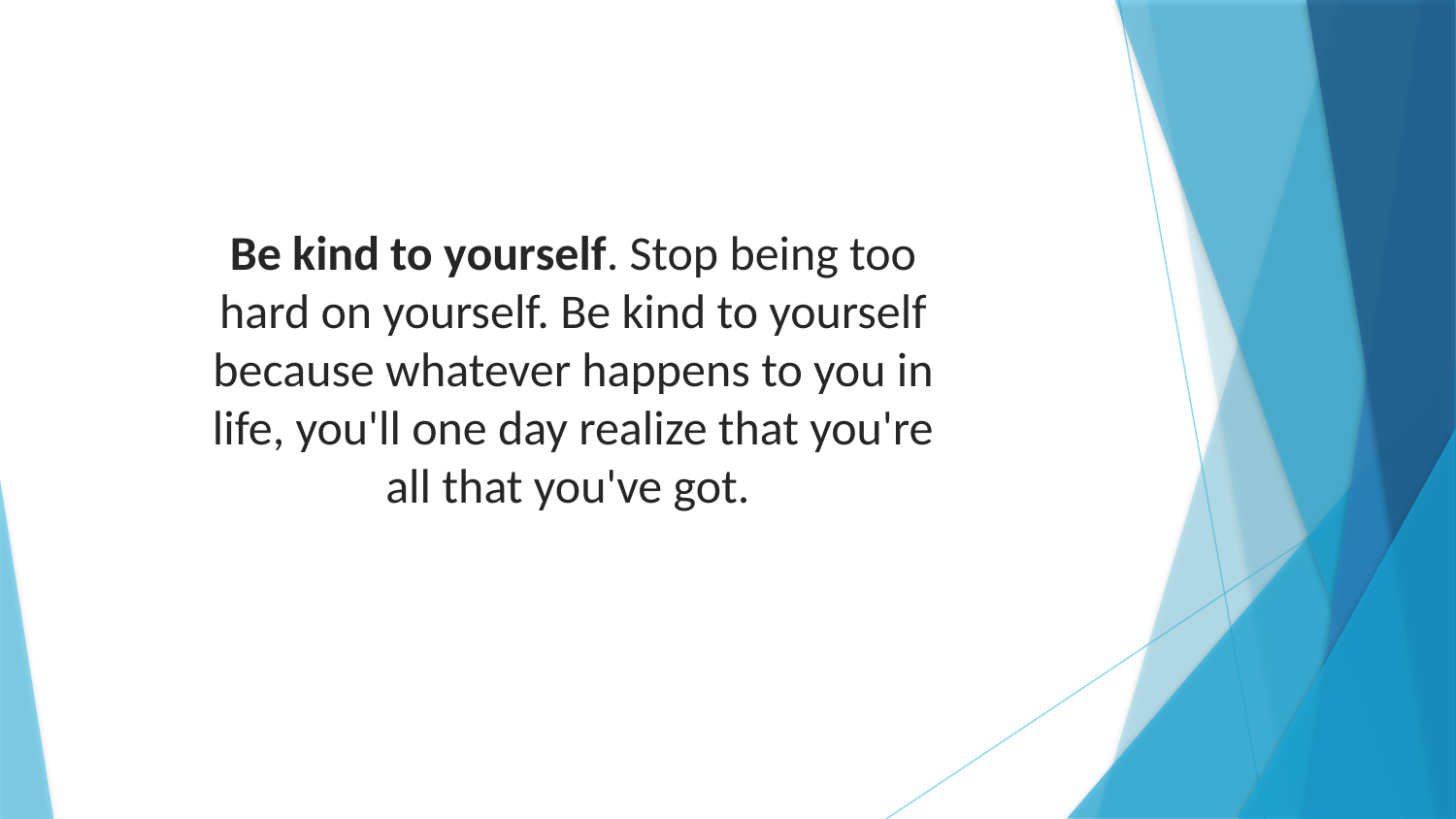

Be kind to yourself. Stop being too hard on yourself. Be kind to yourself because whatever happens to you in life, you'll one day realize that you're all that you've got.